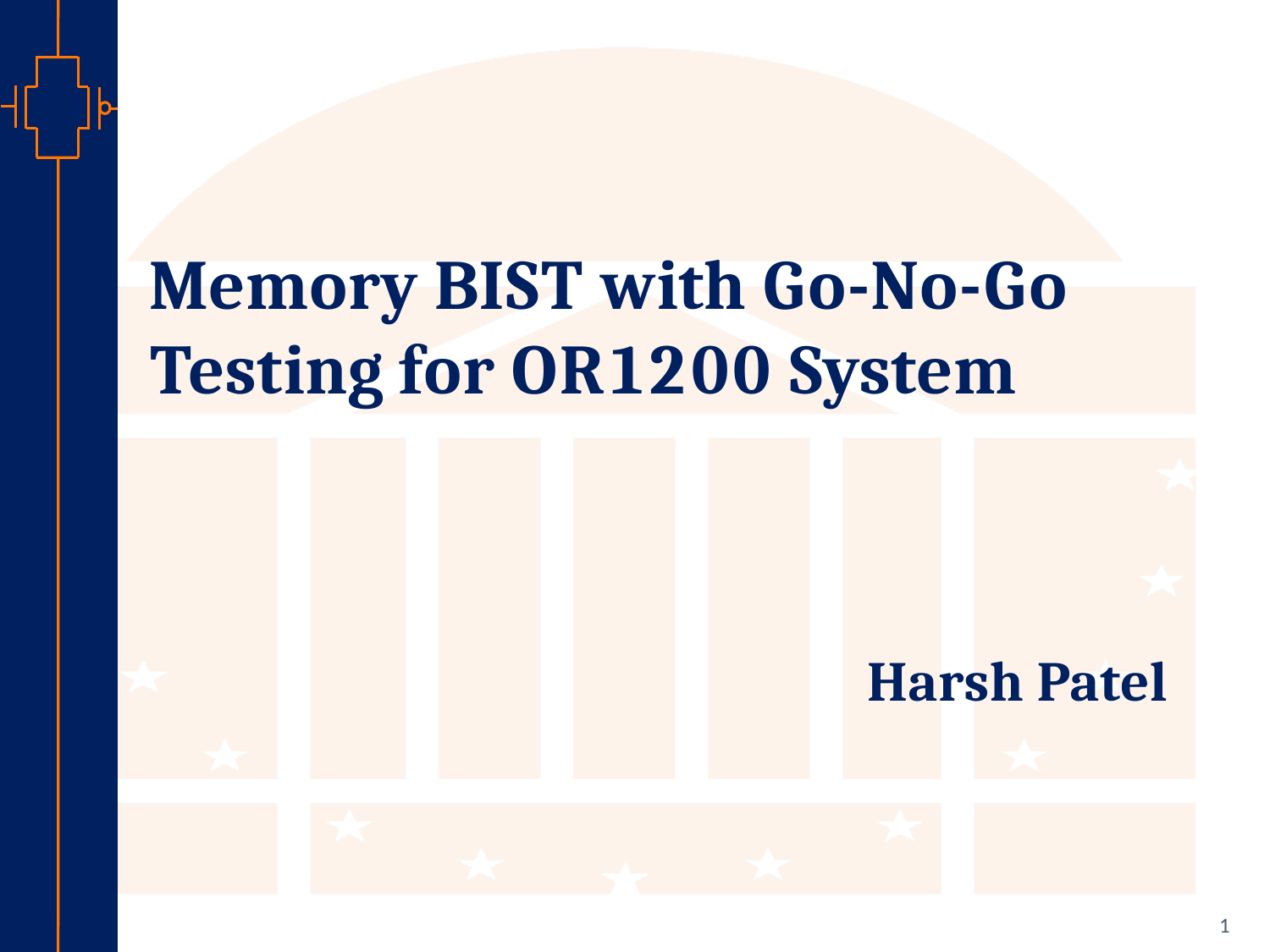

Memory BIST with Go-No-Go
Testing for OR1200 System
Harsh Patel
1